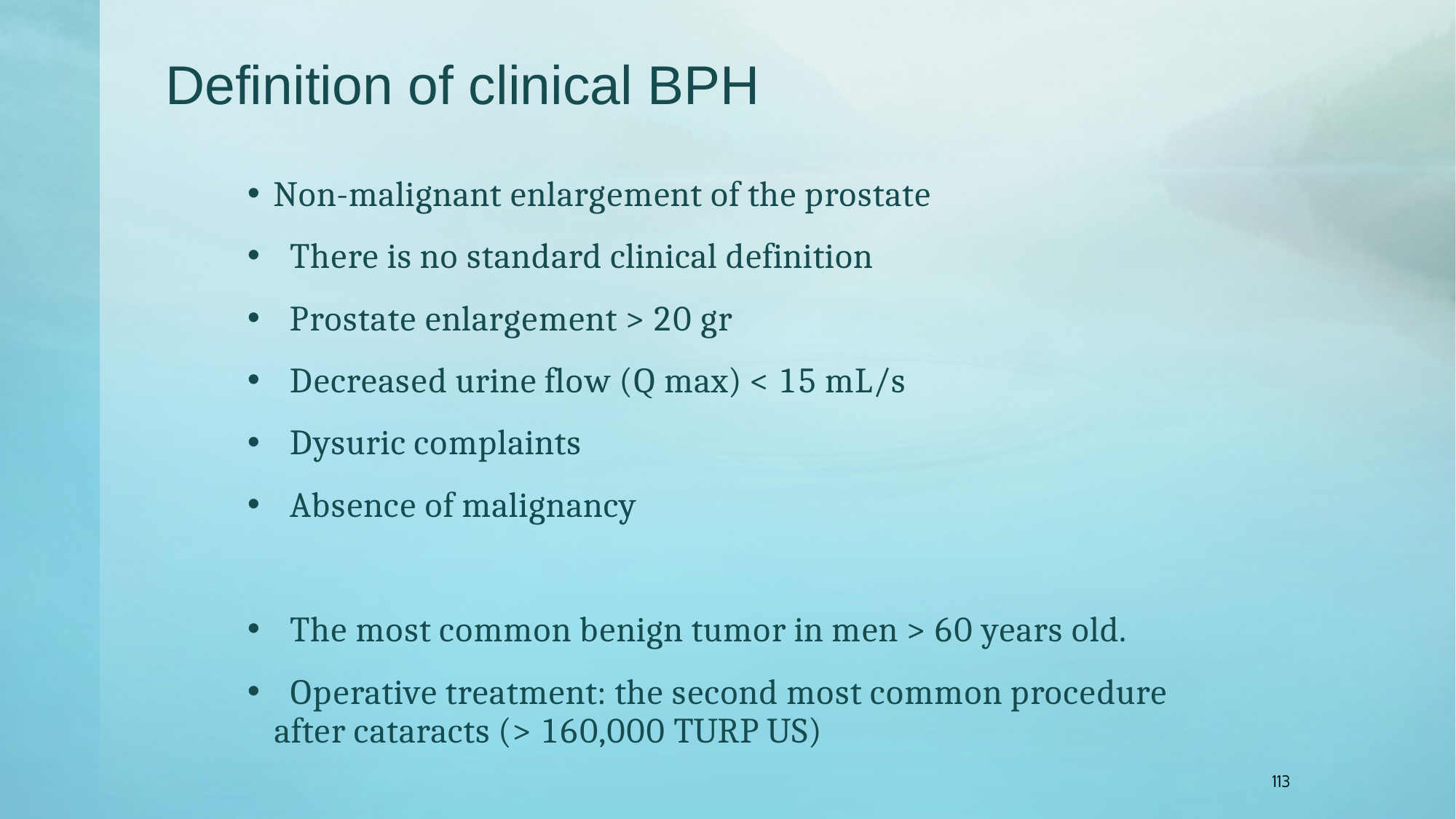

# Definition of clinical BPH
Non-malignant enlargement of the prostate
  There is no standard clinical definition
  Prostate enlargement > 20 gr
  Decreased urine flow (Q max) < 15 mL/s
  Dysuric complaints
  Absence of malignancy

  The most common benign tumor in men > 60 years old.
  Operative treatment: the second most common procedure after cataracts (> 160,000 TURP US)
113